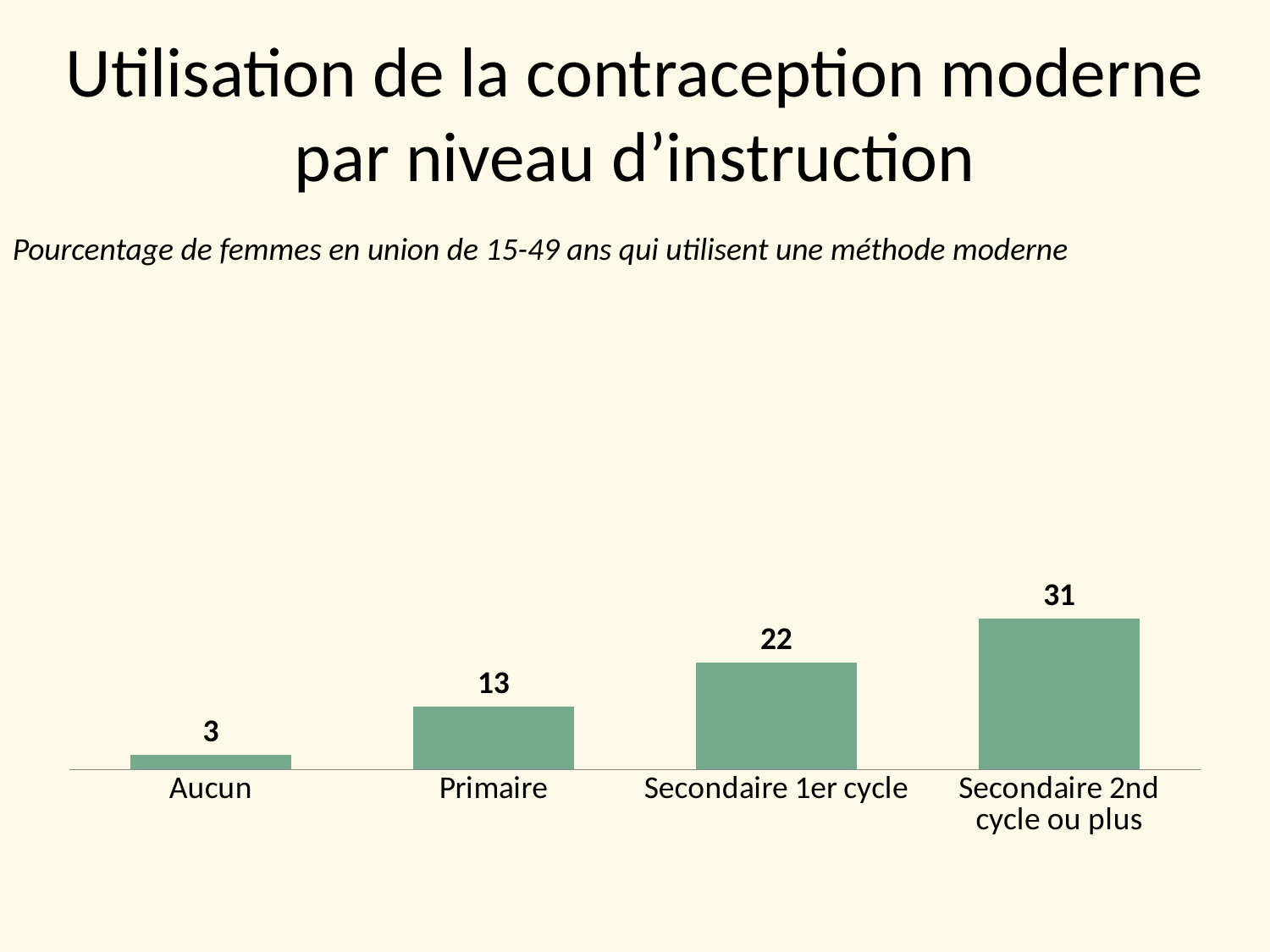

# Utilisation de la contraception moderne par niveau d’instruction
Pourcentage de femmes en union de 15-49 ans qui utilisent une méthode moderne

### Chart

| Category | Series 1 |
|---|---|
| Aucun | 3.0 |
| Primaire | 13.0 |
| Secondaire 1er cycle | 22.0 |
| Secondaire 2nd cycle ou plus | 31.0 |